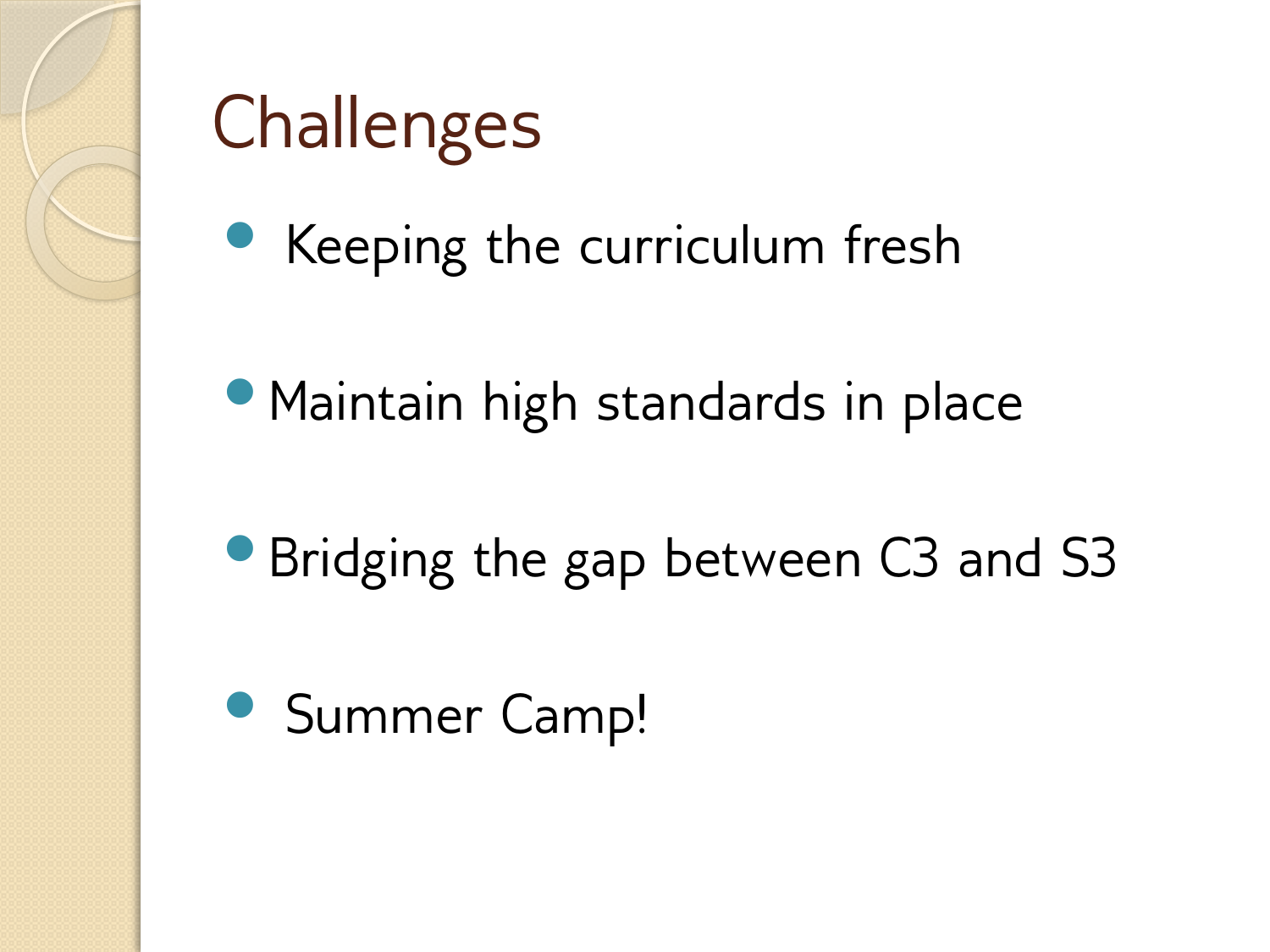

# Challenges
 Keeping the curriculum fresh

Maintain high standards in place

Bridging the gap between C3 and S3

 Summer Camp!